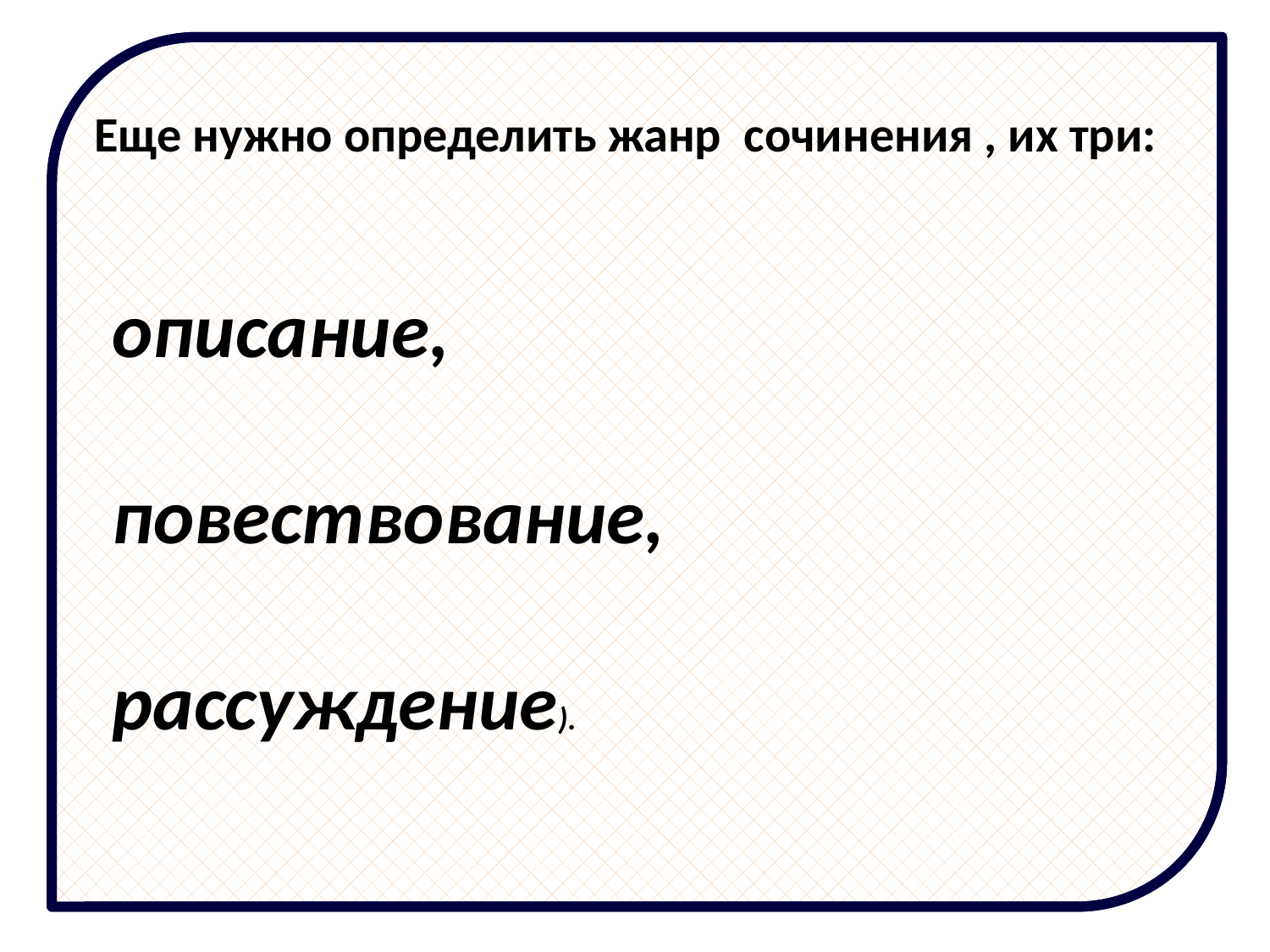

Еще нужно определить жанр  сочинения , их три:

 описание,

 повествование,

 рассуждение).